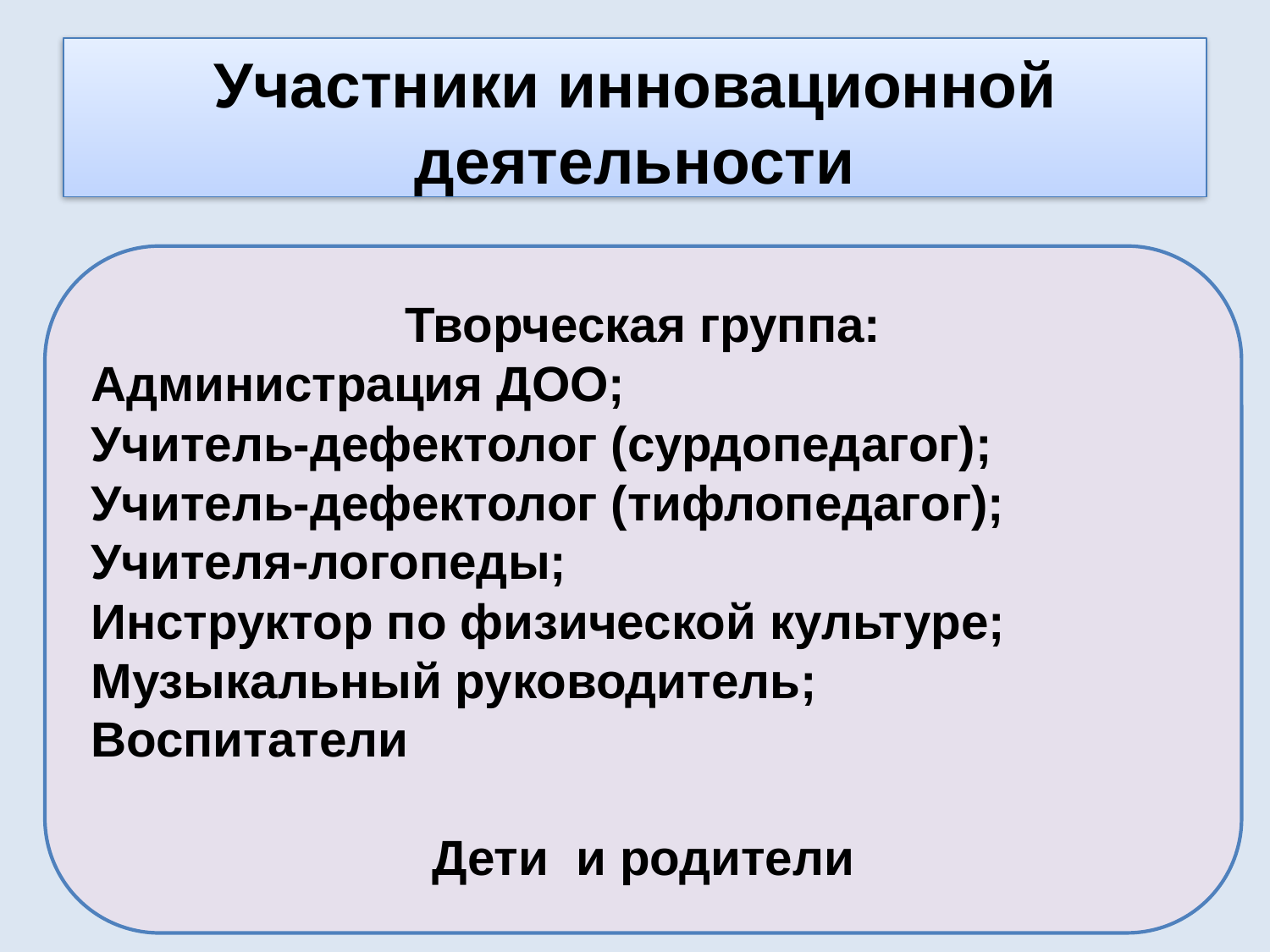

Участники инновационной деятельности
Творческая группа:
Администрация ДОО;
Учитель-дефектолог (сурдопедагог);
Учитель-дефектолог (тифлопедагог);
Учителя-логопеды;
Инструктор по физической культуре;
Музыкальный руководитель;
Воспитатели

Дети  и родители
6